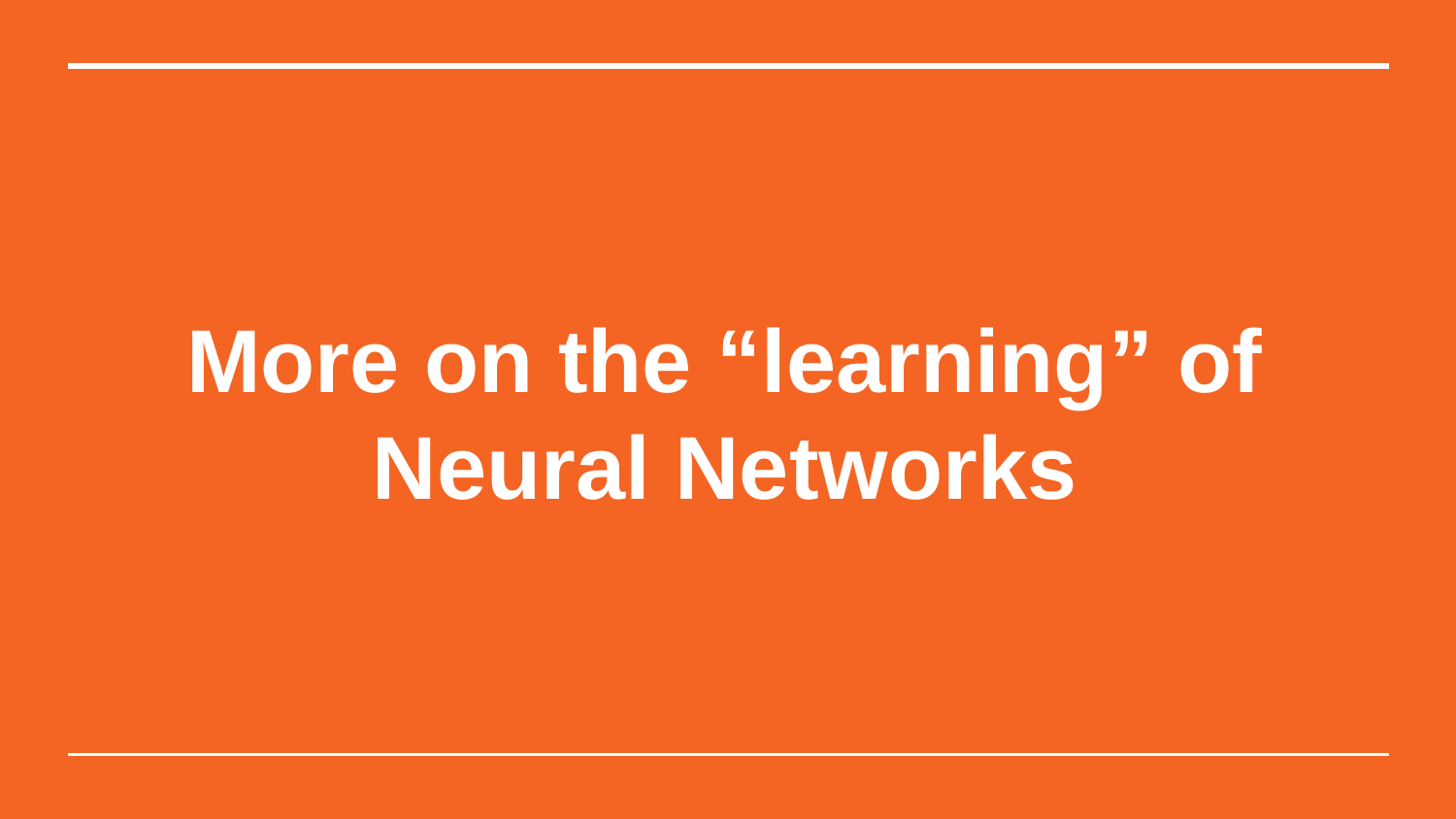

# More on the “learning” of Neural Networks